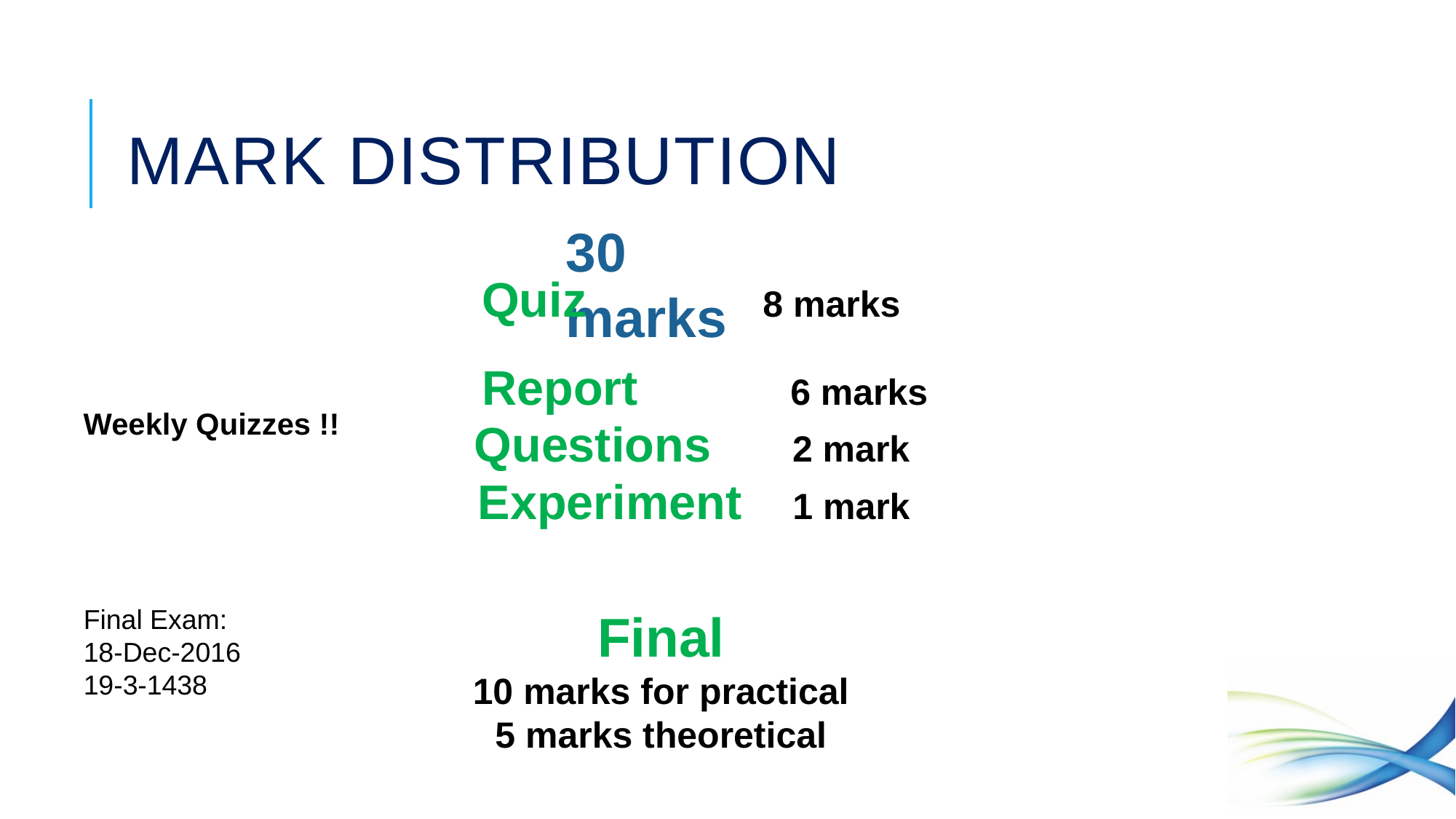

# Mark distribution
30 marks
Quiz                 8 marks
Report               6 marks
Weekly Quizzes !!
Questions        2 mark
Experiment     1 mark
Final Exam:
18-Dec-2016
19-3-1438

Final
10 marks for practical
5 marks theoretical